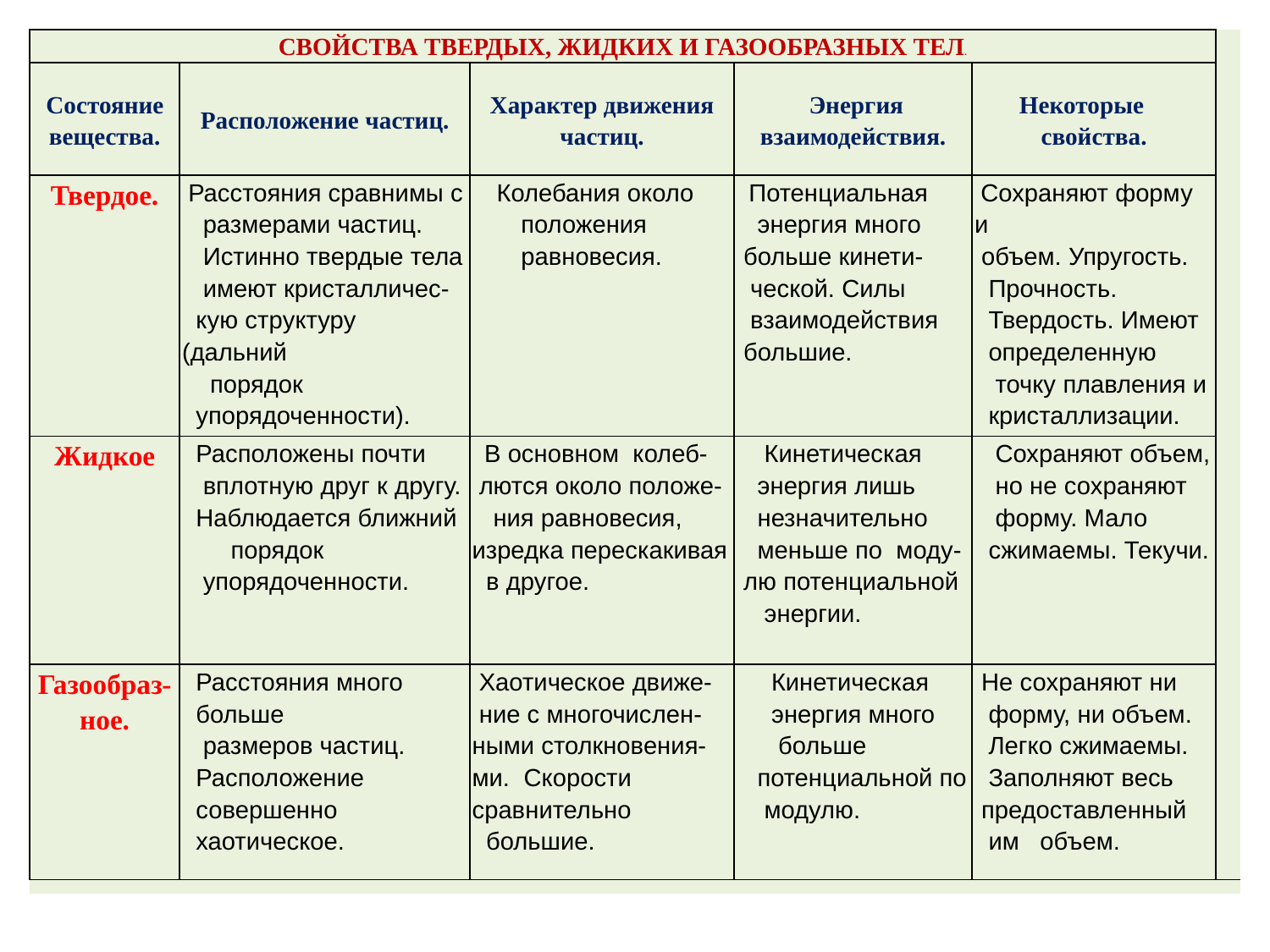

| СВОЙСТВА ТВЕРДЫХ, ЖИДКИХ И ГАЗООБРАЗНЫХ ТЕЛ. |  |  |  |  |  |  |  |
| --- | --- | --- | --- | --- | --- | --- | --- |
| Состояние вещества. | Расположение частиц. | Характер движения частиц. | Энергия взаимодействия. | Некоторые свойства. |  |  |  |
| Твердое. | Расстояния сравнимы с размерами частиц. Истинно твердые тела имеют кристалличес- кую структуру (дальний порядок упорядоченности). | Колебания около положения равновесия. | Потенциальная энергия много больше кинети- ческой. Силы взаимодействия большие. | Сохраняют форму и объем. Упругость. Прочность. Твердость. Имеют определенную точку плавления и кристаллизации. |  |  |  |
| Жидкое | Расположены почти вплотную друг к другу. Наблюдается ближний порядок упорядоченности. | В основном колеб- лются около положе- ния равновесия, изредка перескакивая в другое. | Кинетическая энергия лишь незначительно меньше по моду- лю потенциальной энергии. | Сохраняют объем, но не сохраняют форму. Мало сжимаемы. Текучи. |  |  |  |
| Газообраз-ное. | Расстояния много больше размеров частиц. Расположение совершенно хаотическое. | Хаотическое движе- ние с многочислен-ными столкновения-ми. Скорости сравнительно большие. | Кинетическая энергия много больше потенциальной по модулю. | Не сохраняют ни форму, ни объем. Легко сжимаемы. Заполняют весь предоставленный им объем. |  |  |  |
|  |  |  |  |  |  |  |  |